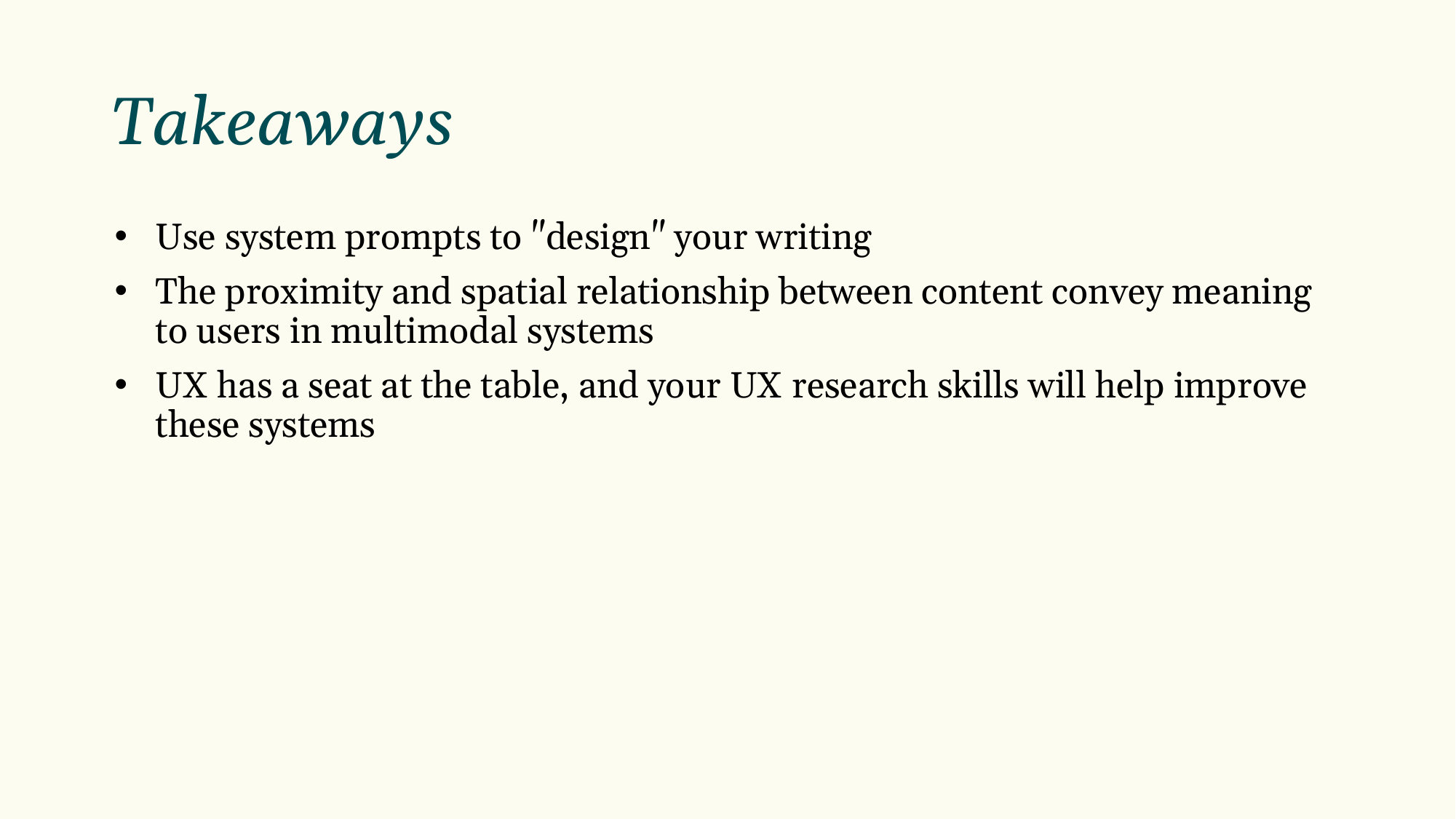

# Takeaways
Use system prompts to "design" your writing
The proximity and spatial relationship between content convey meaning to users in multimodal systems
UX has a seat at the table, and your UX research skills will help improve these systems